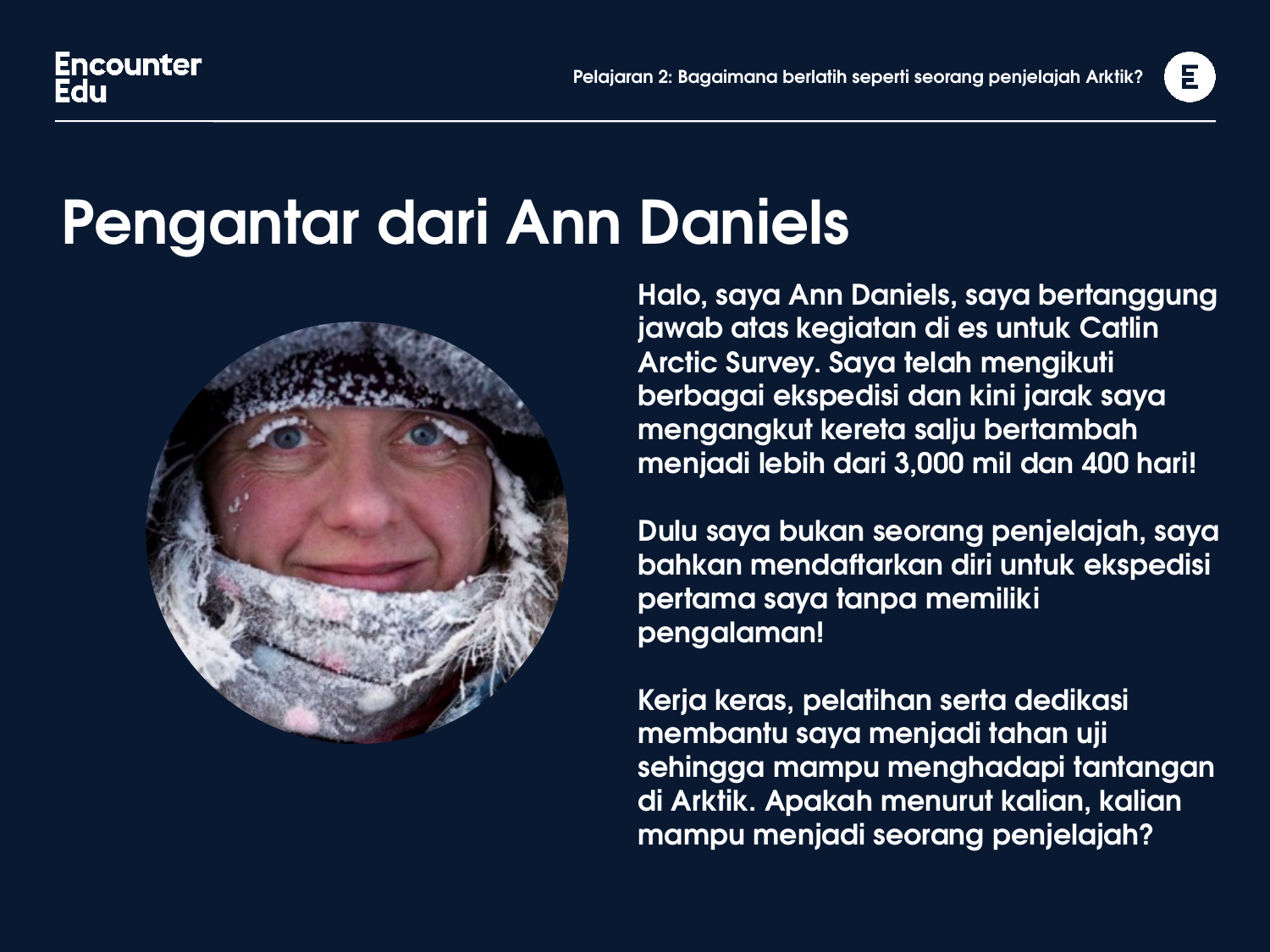

# Pelajaran 2: Bagaimana berlatih seperti seorang penjelajah Arktik?
Pengantar dari Ann Daniels
Halo, saya Ann Daniels, saya bertanggung jawab atas kegiatan di es untuk Catlin Arctic Survey. Saya telah mengikuti berbagai ekspedisi dan kini jarak saya mengangkut kereta salju bertambah menjadi lebih dari 3,000 mil dan 400 hari!
Dulu saya bukan seorang penjelajah, saya bahkan mendaftarkan diri untuk ekspedisi pertama saya tanpa memiliki pengalaman!
Kerja keras, pelatihan serta dedikasi membantu saya menjadi tahan uji sehingga mampu menghadapi tantangan di Arktik. Apakah menurut kalian, kalian mampu menjadi seorang penjelajah?